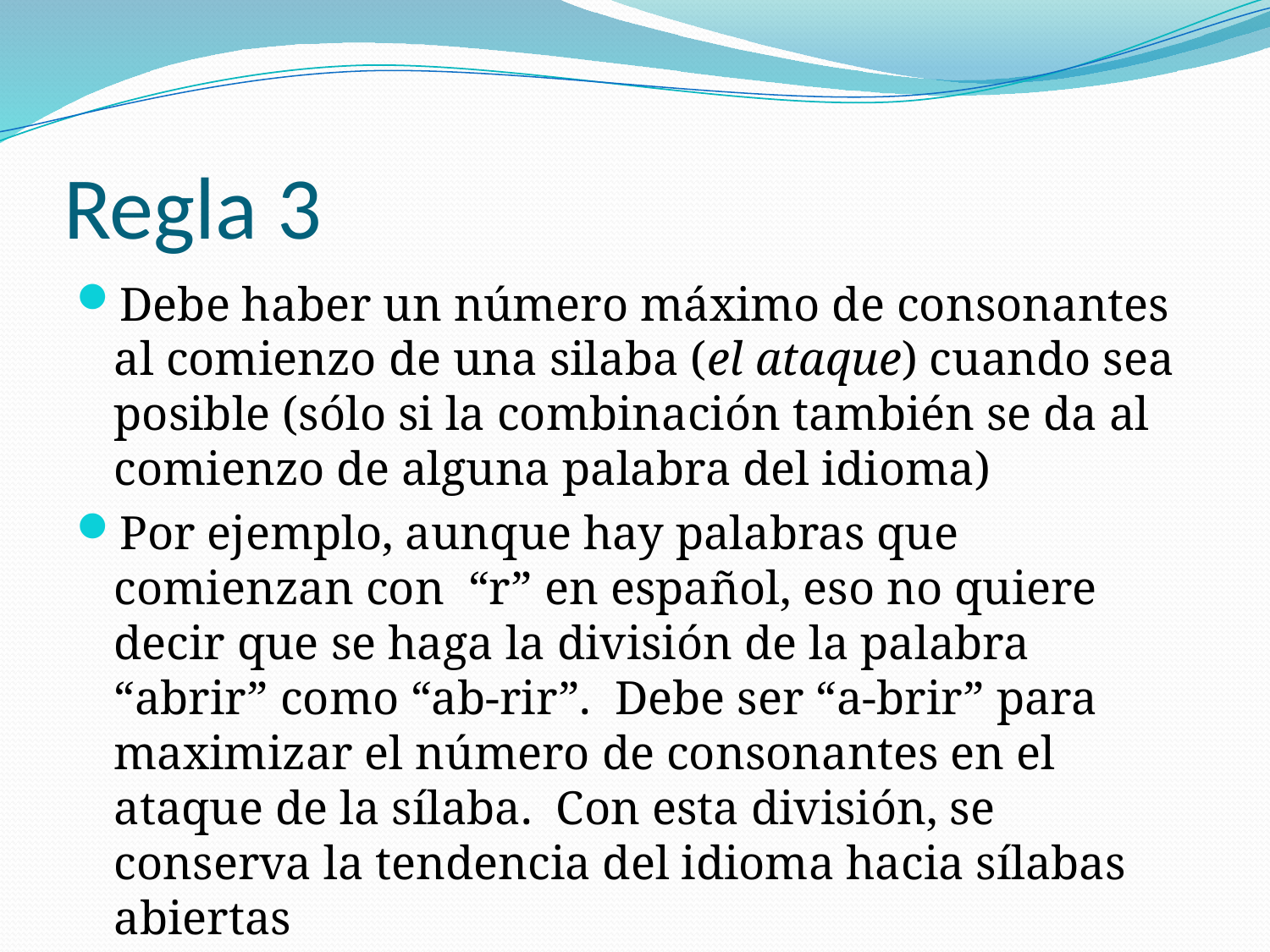

# Regla 3
Debe haber un número máximo de consonantes al comienzo de una silaba (el ataque) cuando sea posible (sólo si la combinación también se da al comienzo de alguna palabra del idioma)
Por ejemplo, aunque hay palabras que comienzan con  “r” en español, eso no quiere decir que se haga la división de la palabra “abrir” como “ab-rir”.  Debe ser “a-brir” para maximizar el número de consonantes en el ataque de la sílaba.  Con esta división, se conserva la tendencia del idioma hacia sílabas abiertas